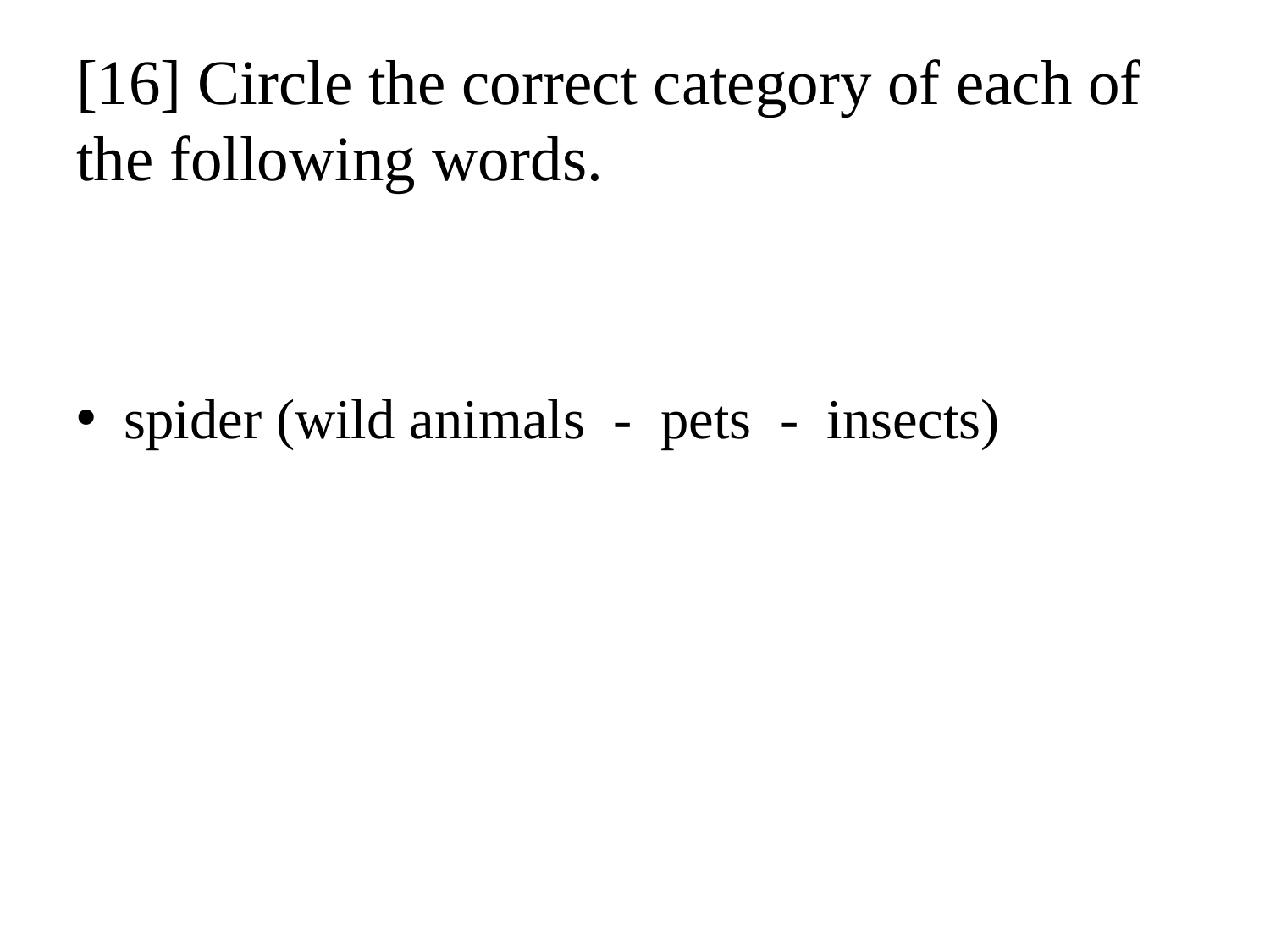

# [16] Circle the correct category of each of the following words.
spider (wild animals  -  pets  -  insects)